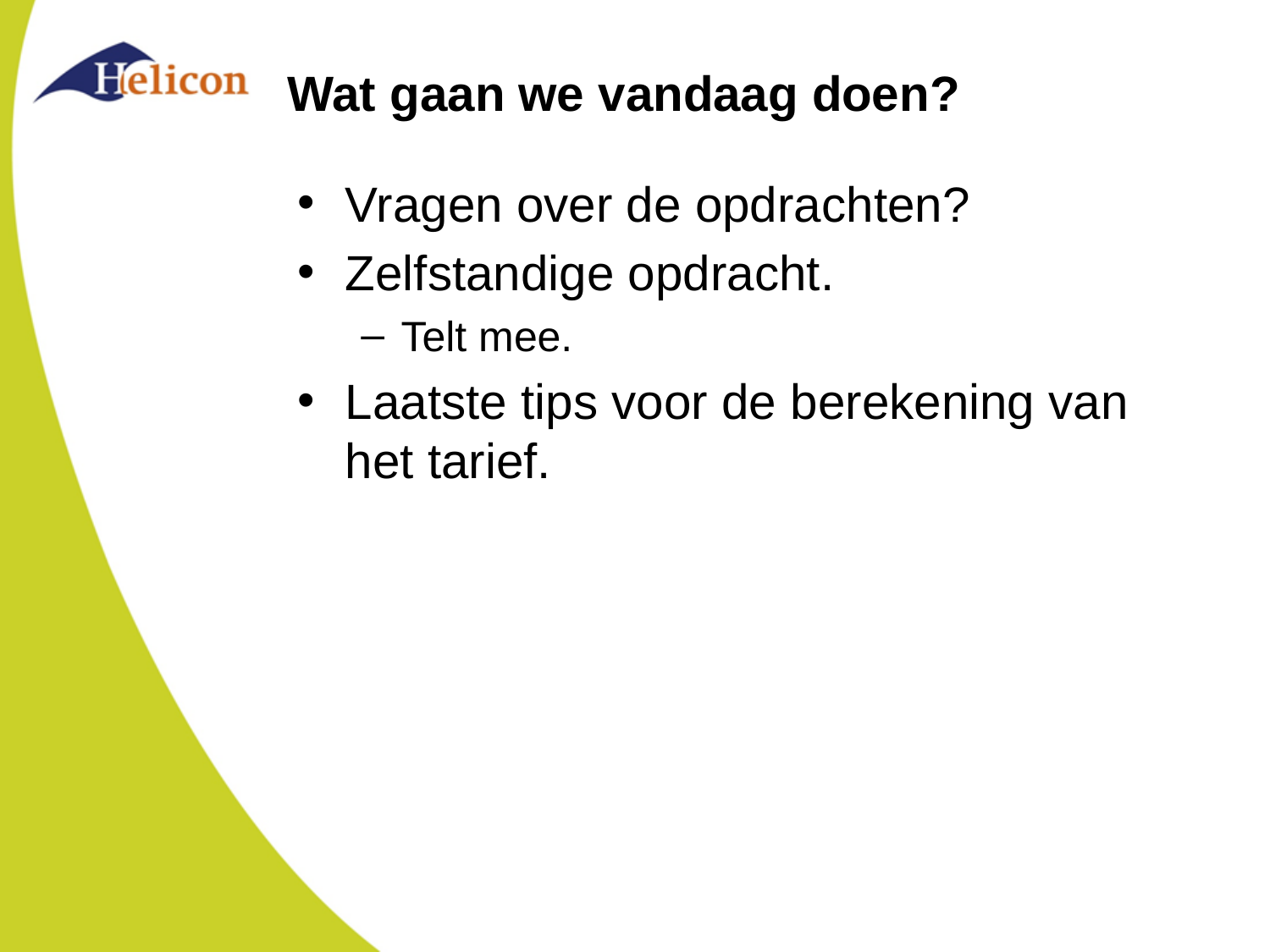

# Wat gaan we vandaag doen?
Vragen over de opdrachten?
Zelfstandige opdracht.
Telt mee.
Laatste tips voor de berekening van het tarief.